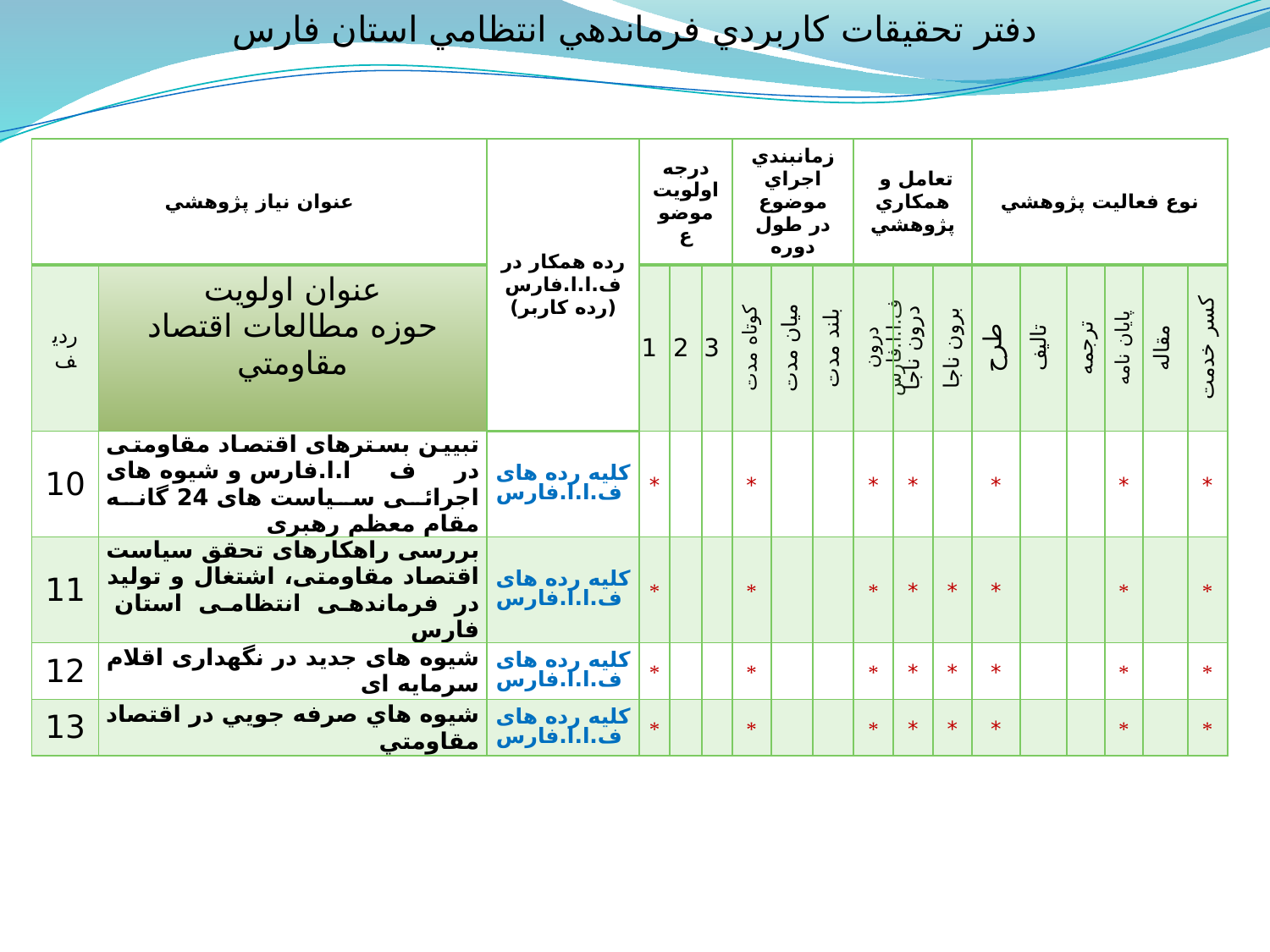

دفتر تحقيقات كاربردي فرماندهي انتظامي استان فارس
| عنوان نياز پژوهشي |  | رده همكار در ف.ا.ا.فارس (رده كاربر) | درجه اولويت موضوع |  |  | زمانبندي اجراي موضوع در طول دوره |  |  | تعامل و همكاري پژوهشي |  |  | نوع فعاليت پژوهشي |  |  |  |  |  |
| --- | --- | --- | --- | --- | --- | --- | --- | --- | --- | --- | --- | --- | --- | --- | --- | --- | --- |
| رديف | عنوان اولويت حوزه مطالعات اقتصاد مقاومتي |  | 1 | 2 | 3 | كوتاه مدت | ميان مدت | بلند مدت | درون ف.ا.ا.فارس | درون ناجا | برون ناجا | طرح | تاليف | ترجمه | پايان نامه | مقاله | كسر خدمت |
| 10 | تبیین بسترهای اقتصاد مقاومتی در ف ا.ا.فارس و شیوه های اجرائی سیاست های 24 گانه مقام معظم رهبری | کلیه رده های ف.ا.ا.فارس | \* |  |  | \* |  |  | \* | \* |  | \* |  |  | \* |  | \* |
| 11 | بررسی راهکارهای تحقق سیاست اقتصاد مقاومتی، اشتغال و توليد در فرماندهی انتظامی استان فارس | کلیه رده های ف.ا.ا.فارس | \* |  |  | \* |  |  | \* | \* | \* | \* |  |  | \* |  | \* |
| 12 | شیوه های جدید در نگهداری اقلام سرمایه ای | کلیه رده های ف.ا.ا.فارس | \* |  |  | \* |  |  | \* | \* | \* | \* |  |  | \* |  | \* |
| 13 | شيوه هاي صرفه جويي در اقتصاد مقاومتي | کلیه رده های ف.ا.ا.فارس | \* |  |  | \* |  |  | \* | \* | \* | \* |  |  | \* |  | \* |